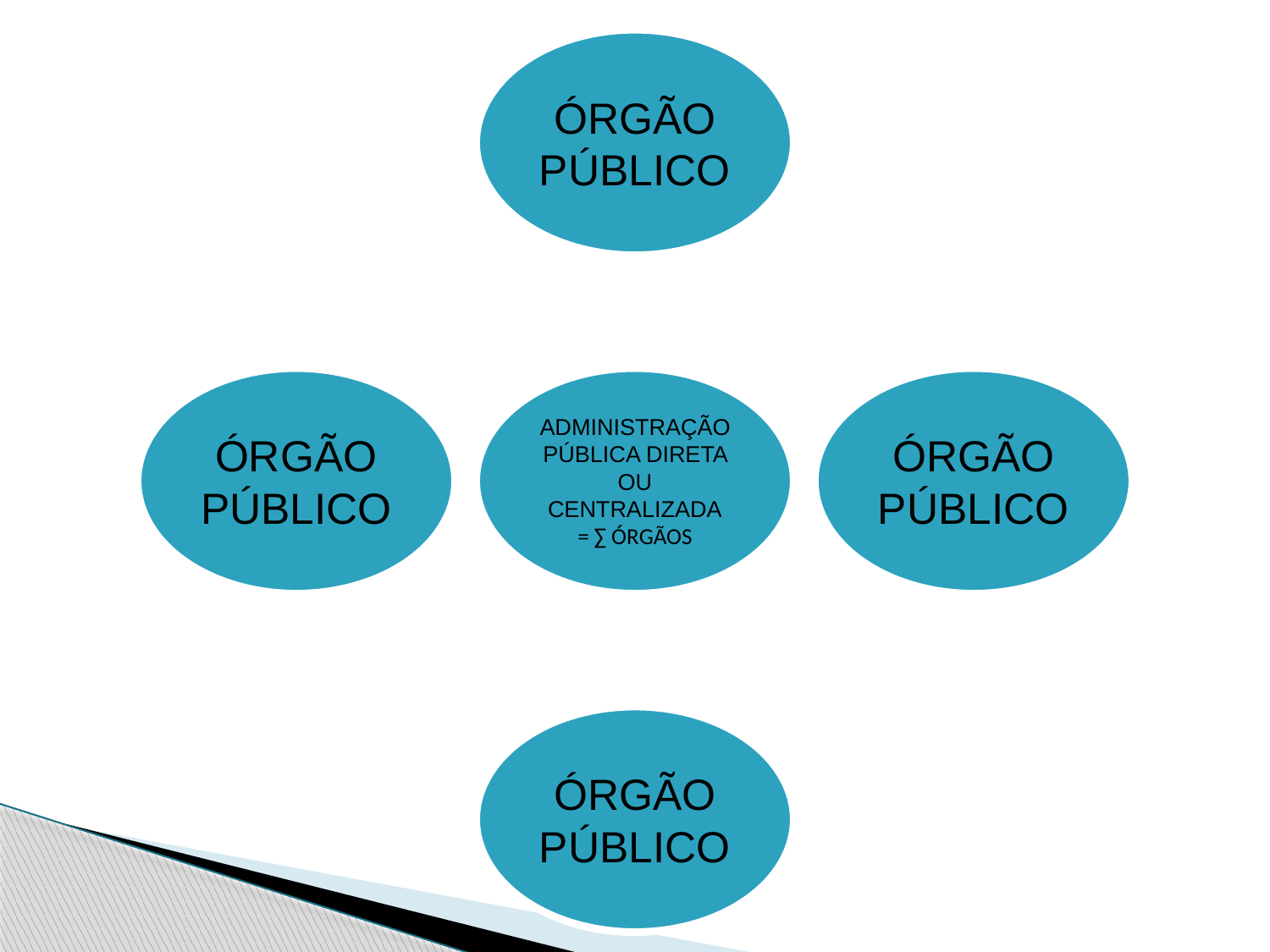

ADMINISTRAÇÃO PÚBLICA DIRETA OU CENTRALIZADA
= ∑ ÓRGÃOS
ÓRGÃO PÚBLICO
ÓRGÃO PÚBLICO
ÓRGÃO PÚBLICO
ÓRGÃO PÚBLICO